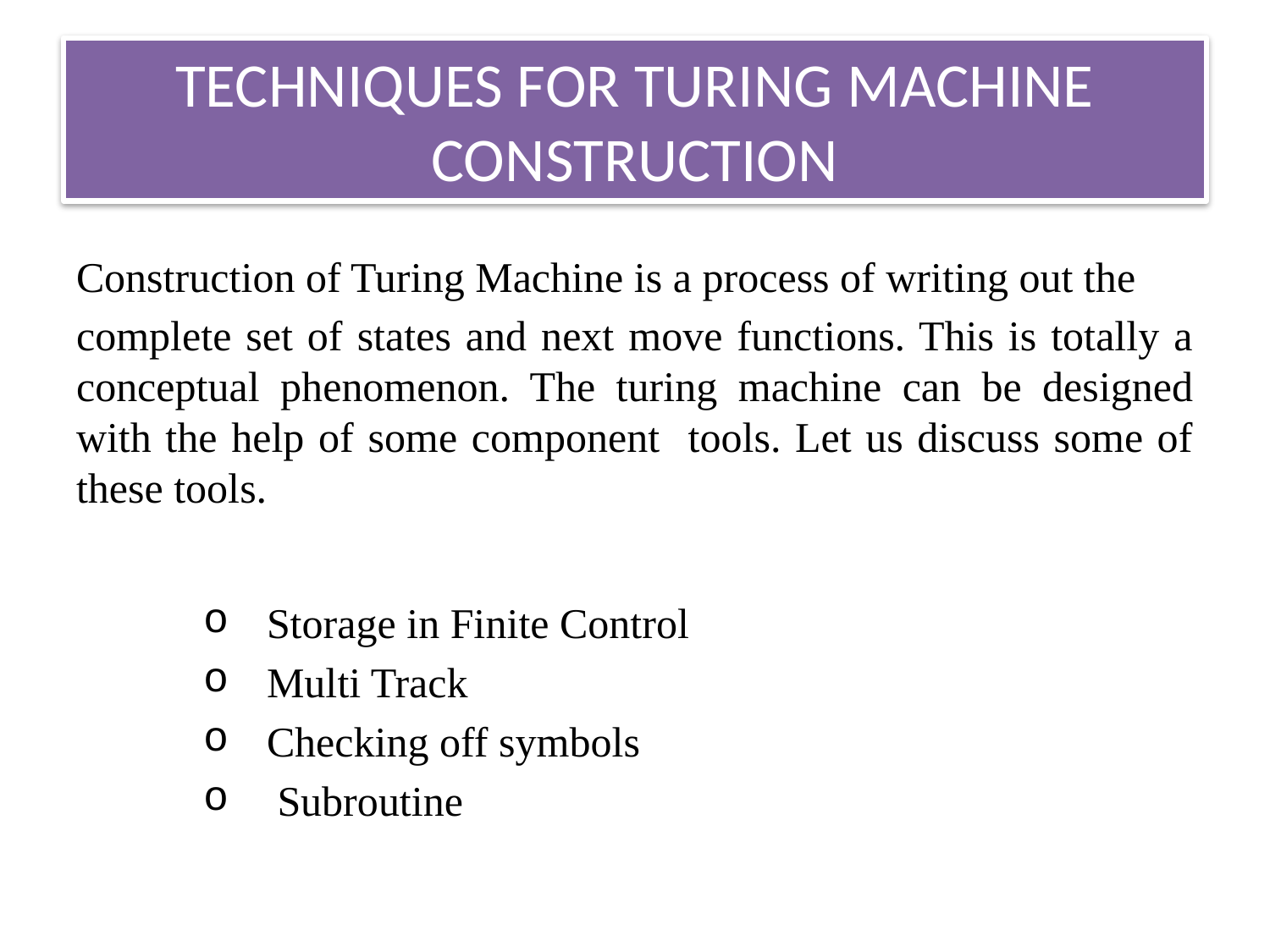

# TECHNIQUES FOR TURING MACHINE CONSTRUCTION
Construction of Turing Machine is a process of writing out the
complete set of states and next move functions. This is totally a conceptual phenomenon. The turing machine can be designed with the help of some component  tools. Let us discuss some of these tools.

   Storage in Finite Control
   Multi Track
   Checking off symbols
    Subroutine